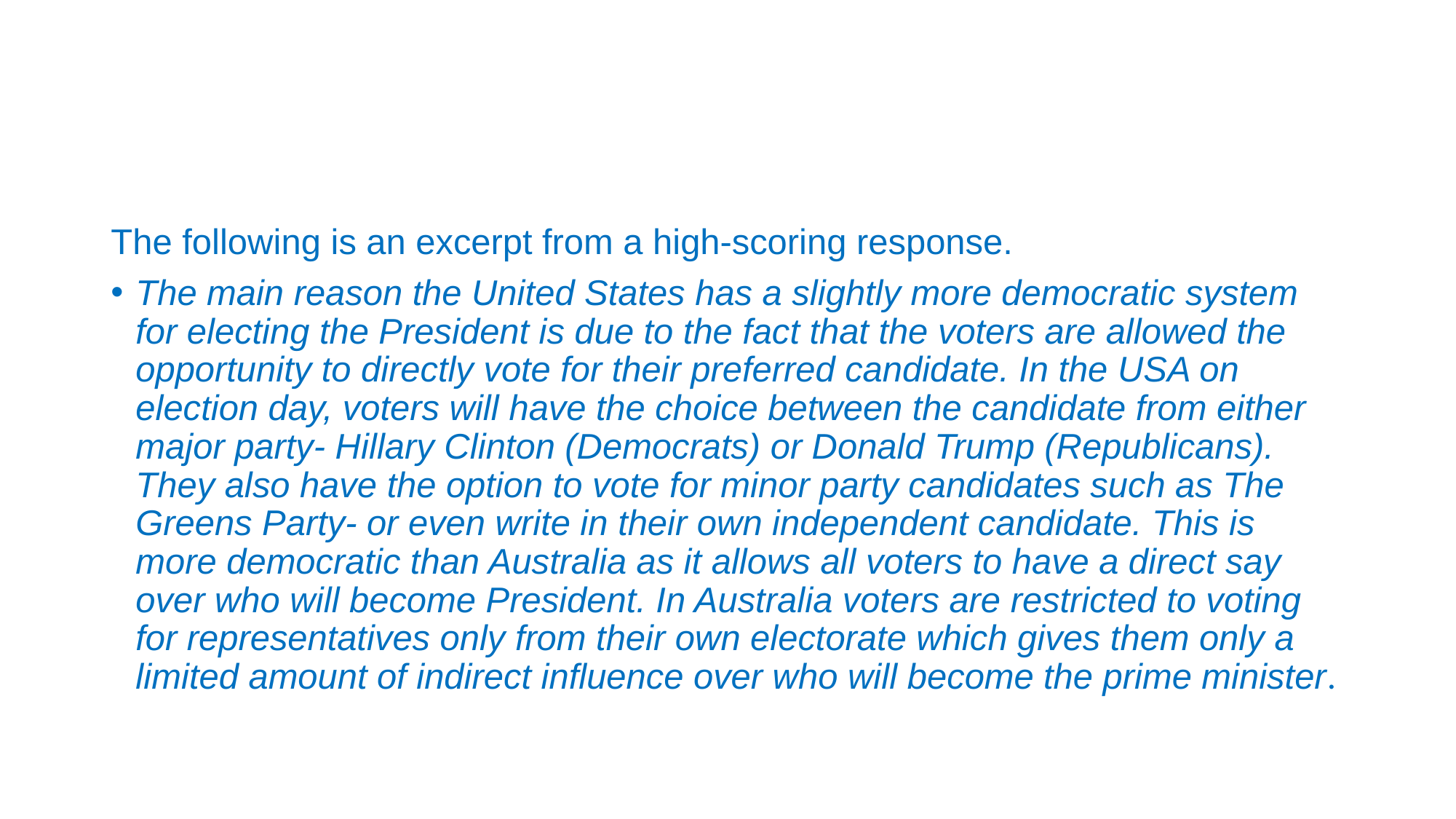

#
The following is an excerpt from a high-scoring response.
The main reason the United States has a slightly more democratic system for electing the President is due to the fact that the voters are allowed the opportunity to directly vote for their preferred candidate. In the USA on election day, voters will have the choice between the candidate from either major party- Hillary Clinton (Democrats) or Donald Trump (Republicans). They also have the option to vote for minor party candidates such as The Greens Party- or even write in their own independent candidate. This is more democratic than Australia as it allows all voters to have a direct say over who will become President. In Australia voters are restricted to voting for representatives only from their own electorate which gives them only a limited amount of indirect influence over who will become the prime minister.